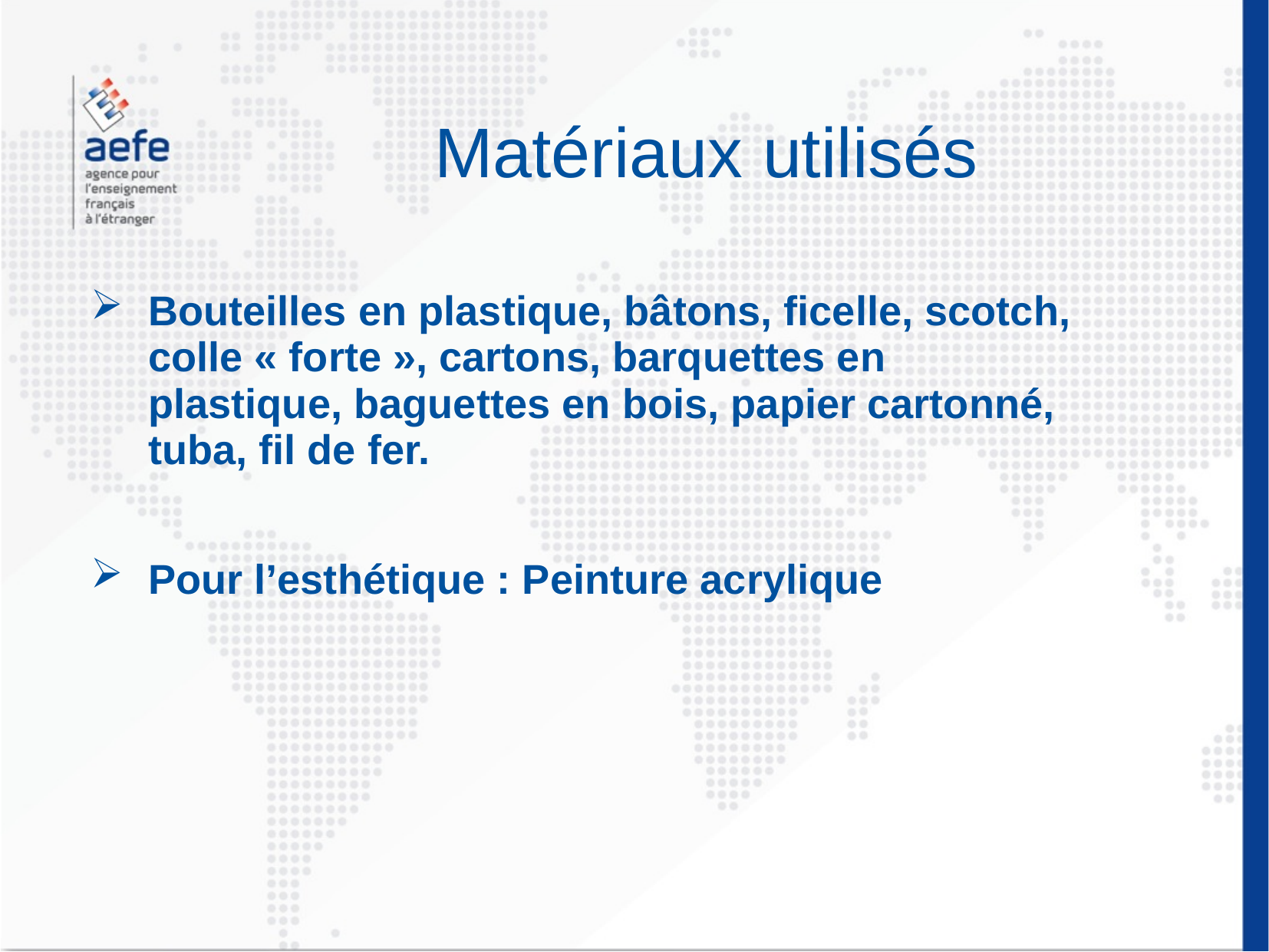

# Matériaux utilisés
Bouteilles en plastique, bâtons, ficelle, scotch, colle « forte », cartons, barquettes en plastique, baguettes en bois, papier cartonné, tuba, fil de fer.

Pour l’esthétique : Peinture acrylique